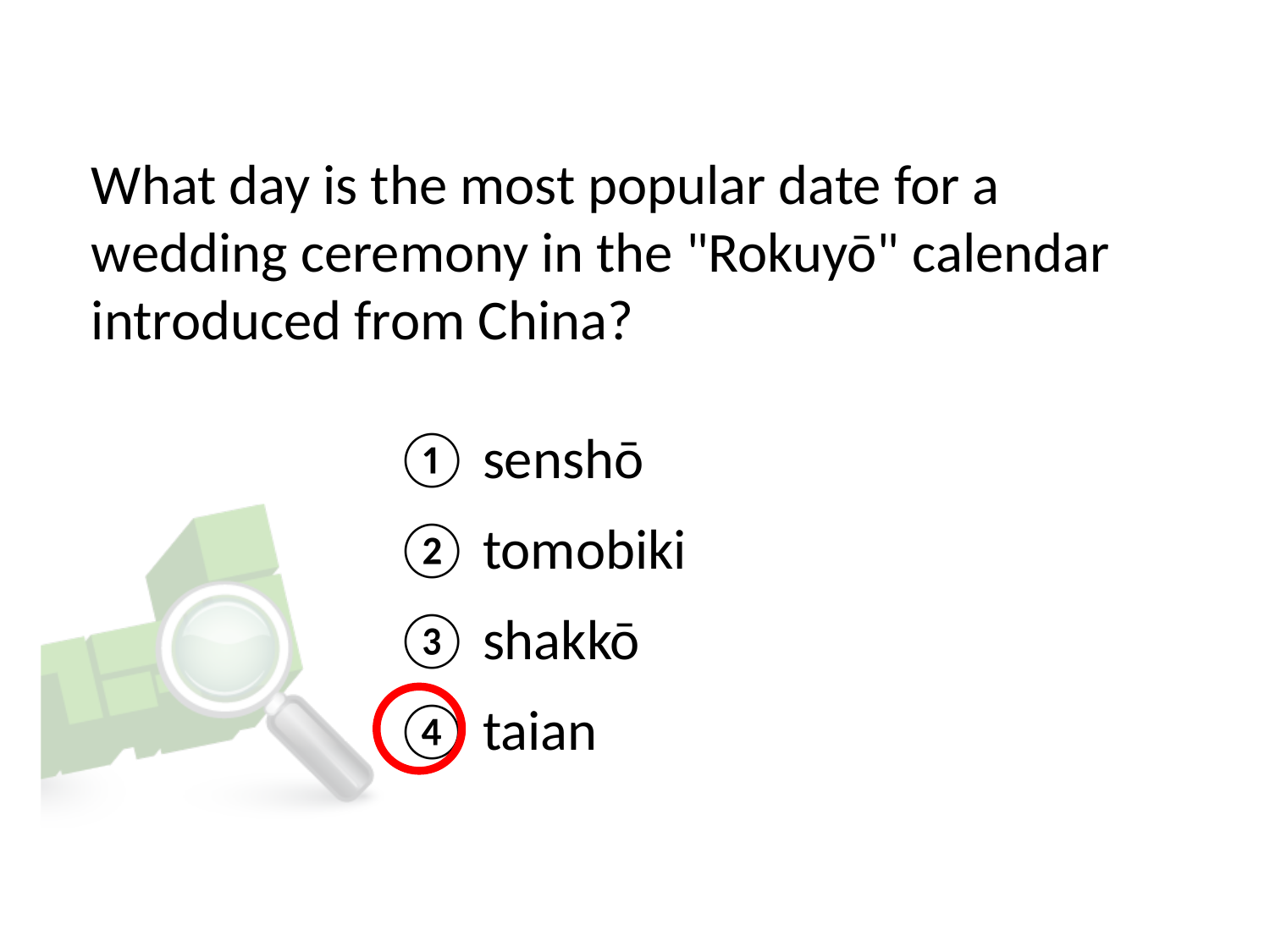

# What day is the most popular date for a wedding ceremony in the "Rokuyō" calendar introduced from China?
① senshō
② tomobiki
③ shakkō
④ taian